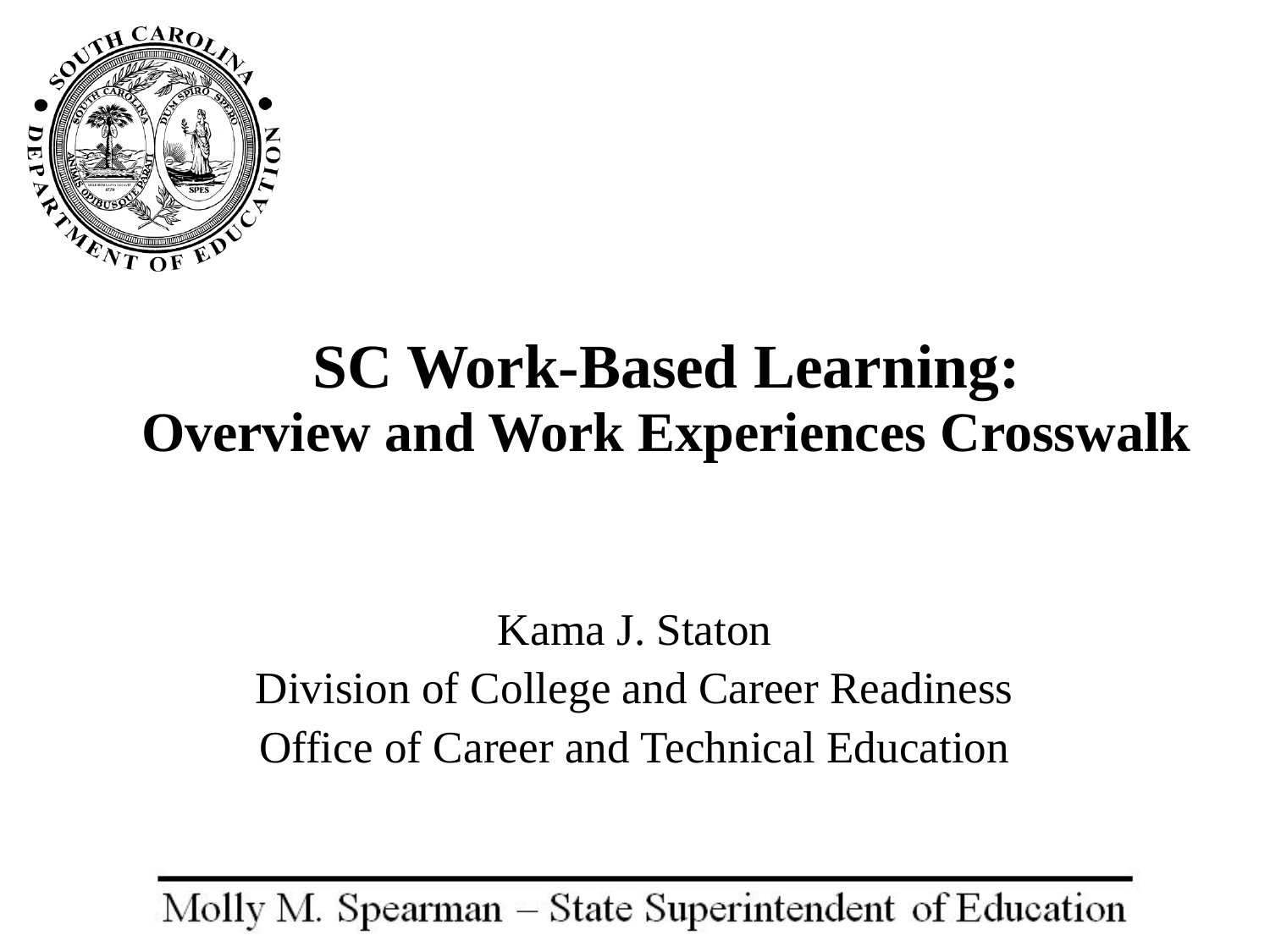

# SC Work-Based Learning: Overview and Work Experiences Crosswalk

Kama J. Staton
Division of College and Career Readiness
Office of Career and Technical Education